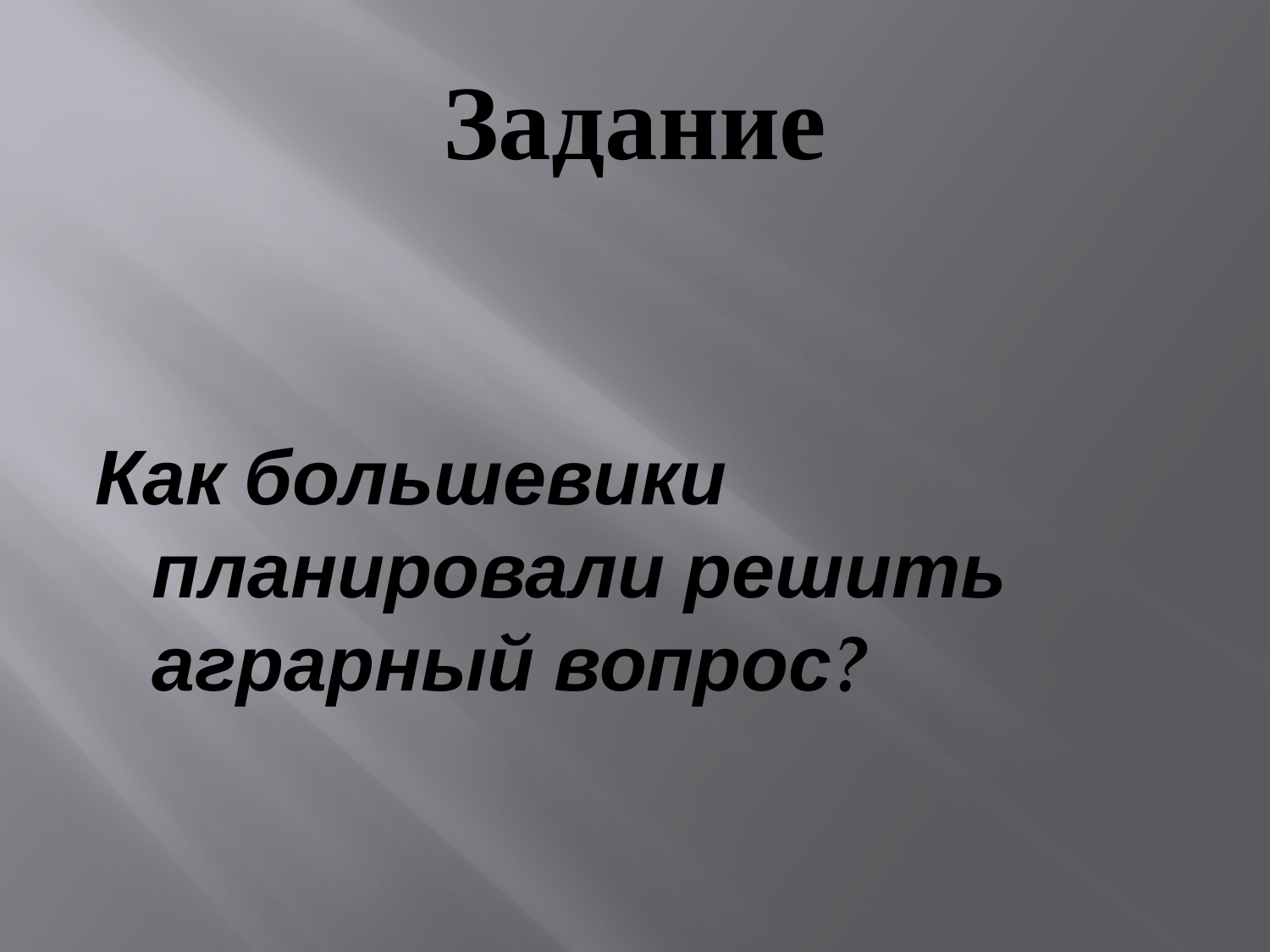

# Задание

Как большевики планировали решить аграрный вопрос?